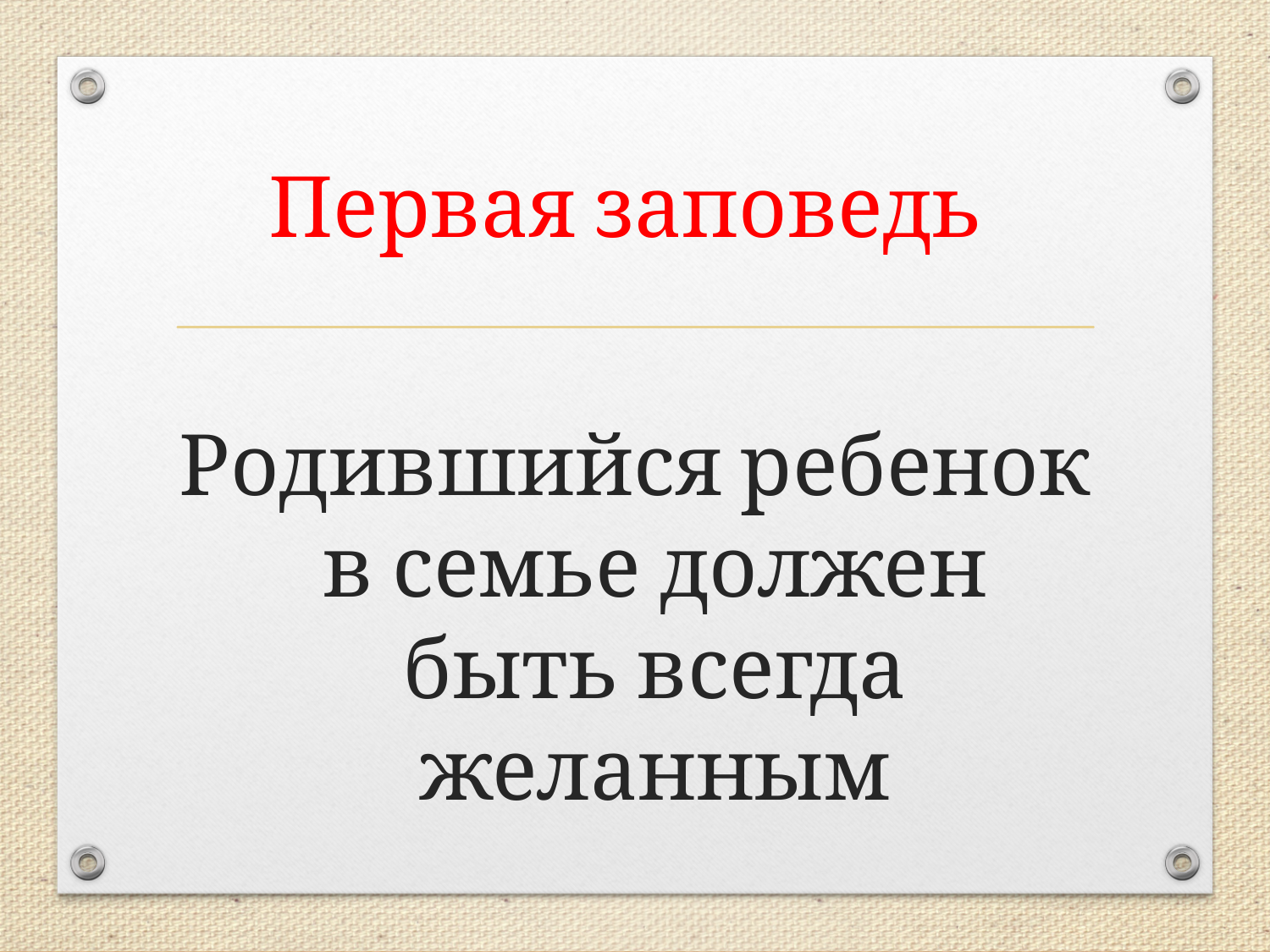

#
Первая заповедь

Родившийся ребенок в семье должен быть всегда желанным